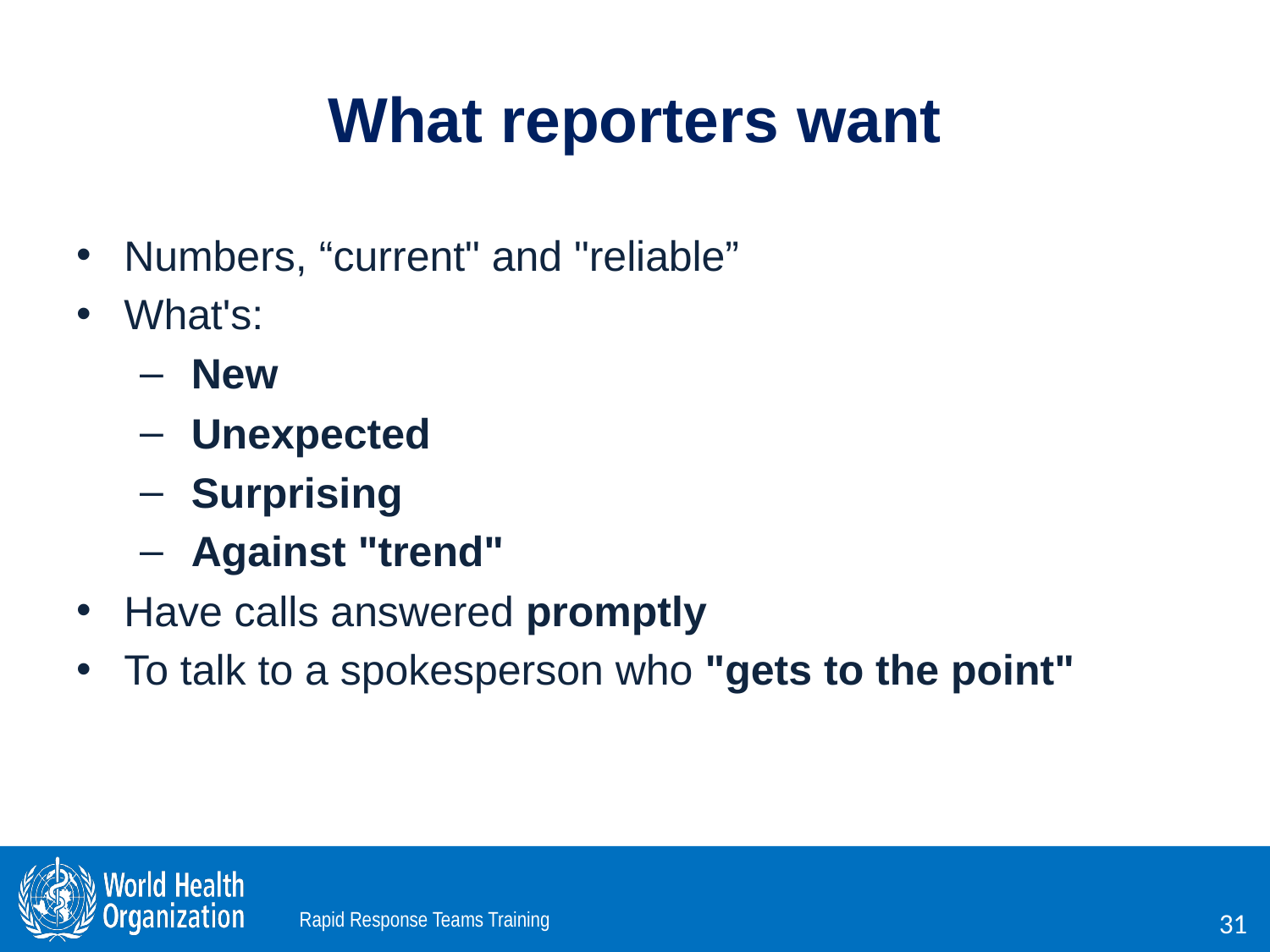

# What reporters want
Numbers, “current" and "reliable”
What's:
 New
 Unexpected
 Surprising
 Against "trend"
Have calls answered promptly
To talk to a spokesperson who "gets to the point"